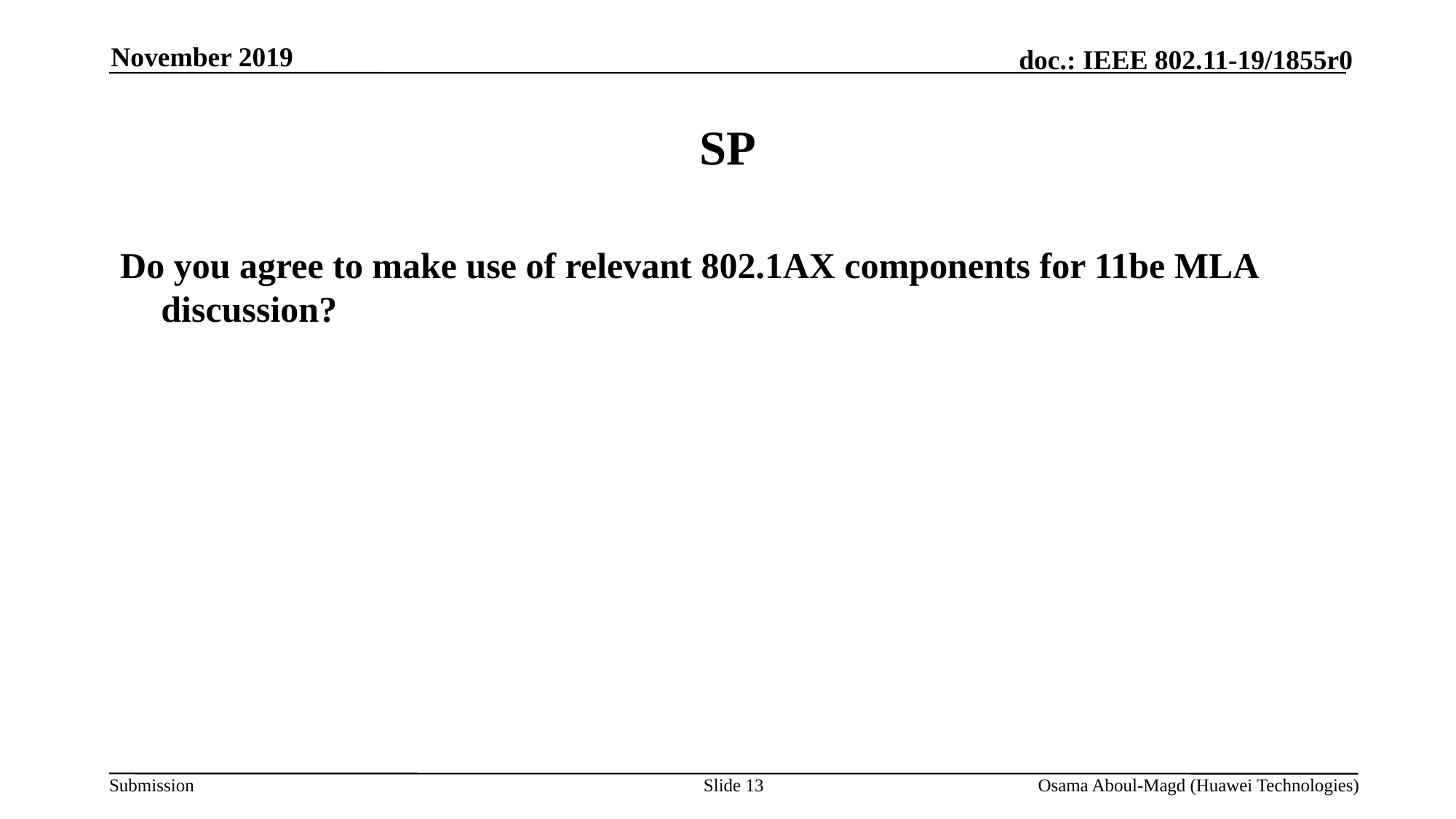

November 2019
# SP
Do you agree to make use of relevant 802.1AX components for 11be MLA discussion?
Slide 13
Osama Aboul-Magd (Huawei Technologies)